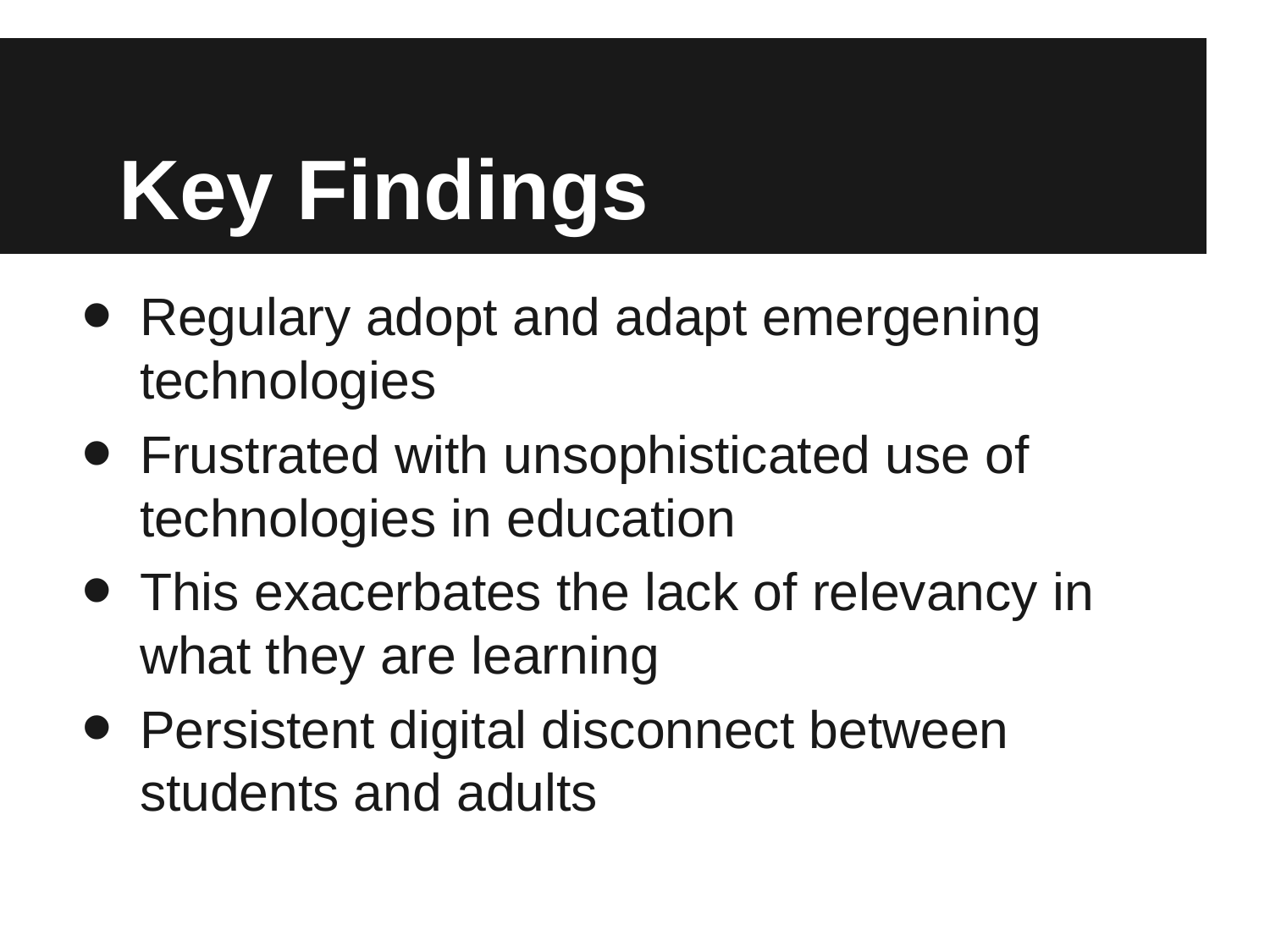

# Key Findings
Regulary adopt and adapt emergening technologies
Frustrated with unsophisticated use of technologies in education
This exacerbates the lack of relevancy in what they are learning
Persistent digital disconnect between students and adults